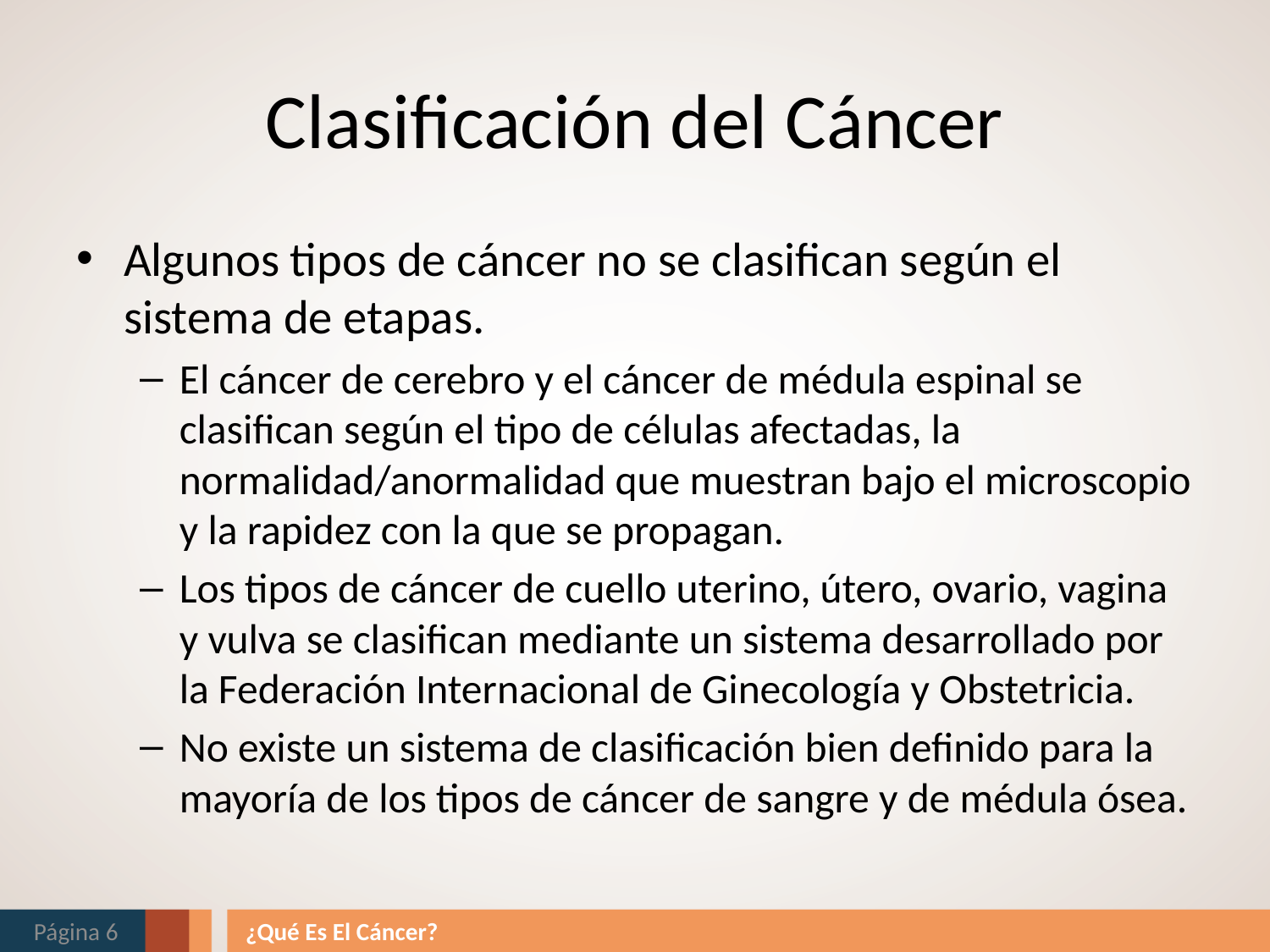

# Clasificación del Cáncer
Algunos tipos de cáncer no se clasifican según el sistema de etapas.
El cáncer de cerebro y el cáncer de médula espinal se clasifican según el tipo de células afectadas, la normalidad/anormalidad que muestran bajo el microscopio y la rapidez con la que se propagan.
Los tipos de cáncer de cuello uterino, útero, ovario, vagina y vulva se clasifican mediante un sistema desarrollado por la Federación Internacional de Ginecología y Obstetricia.
No existe un sistema de clasificación bien definido para la mayoría de los tipos de cáncer de sangre y de médula ósea.
Página 6
¿Qué Es El Cáncer?